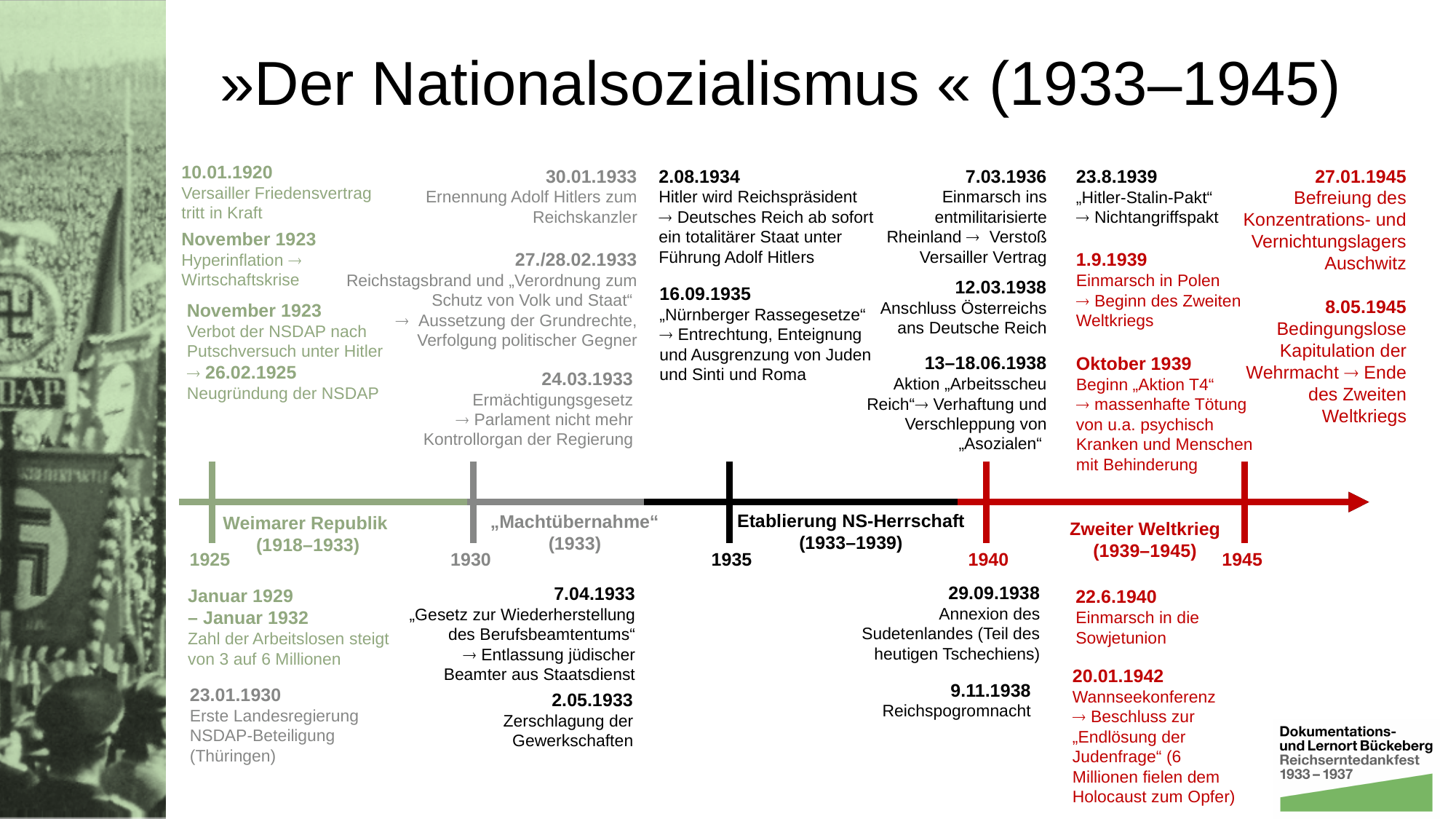

# »Der Nationalsozialismus « (1933–1945)
10.01.1920
Versailler Friedensvertrag tritt in Kraft
2.08.1934
Hitler wird Reichspräsident
→ Deutsches Reich ab sofort ein totalitärer Staat unter Führung Adolf Hitlers
7.03.1936
Einmarsch ins entmilitarisierte Rheinland →  Verstoß Versailler Vertrag
27.01.1945
Befreiung des Konzentrations- und Vernichtungslagers Auschwitz
30.01.1933
Ernennung Adolf Hitlers zum Reichskanzler
23.8.1939
„Hitler-Stalin-Pakt“
→ Nichtangriffspakt
November 1923
Hyperinflation →  Wirtschaftskrise
27./28.02.1933
Reichstagsbrand und „Verordnung zum Schutz von Volk und Staat“
→  Aussetzung der Grundrechte, Verfolgung politischer Gegner
1.9.1939
Einmarsch in Polen
→ Beginn des Zweiten Weltkriegs
12.03.1938
Anschluss Österreichs ans Deutsche Reich
16.09.1935
„Nürnberger Rassegesetze“
→ Entrechtung, Enteignung und Ausgrenzung von Juden und Sinti und Roma
8.05.1945
Bedingungslose Kapitulation der Wehrmacht → Ende des Zweiten Weltkriegs
November 1923
Verbot der NSDAP nach Putschversuch unter Hitler
→ 26.02.1925
Neugründung der NSDAP
13–18.06.1938
Aktion „Arbeitsscheu Reich“→ Verhaftung und Verschleppung von „Asozialen“
Oktober 1939
Beginn „Aktion T4“
→ massenhafte Tötung von u.a. psychisch Kranken und Menschen mit Behinderung
24.03.1933
Ermächtigungsgesetz
→ Parlament nicht mehr Kontrollorgan der Regierung
1945
1940
1930
1935
1925
Etablierung NS-Herrschaft
(1933–1939)
„Machtübernahme“
(1933)
Weimarer Republik
(1918–1933)
Zweiter Weltkrieg
(1939–1945)
29.09.1938
Annexion des Sudetenlandes (Teil des heutigen Tschechiens)
7.04.1933
„Gesetz zur Wiederherstellung des Berufsbeamtentums“
→ Entlassung jüdischer Beamter aus Staatsdienst
Januar 1929
– Januar 1932
Zahl der Arbeitslosen steigt von 3 auf 6 Millionen
22.6.1940
Einmarsch in die Sowjetunion
20.01.1942
Wannseekonferenz
→ Beschluss zur „Endlösung der Judenfrage“ (6 Millionen fielen dem Holocaust zum Opfer)
9.11.1938
Reichspogromnacht
23.01.1930
Erste Landesregierung NSDAP-Beteiligung (Thüringen)
2.05.1933
Zerschlagung der Gewerkschaften